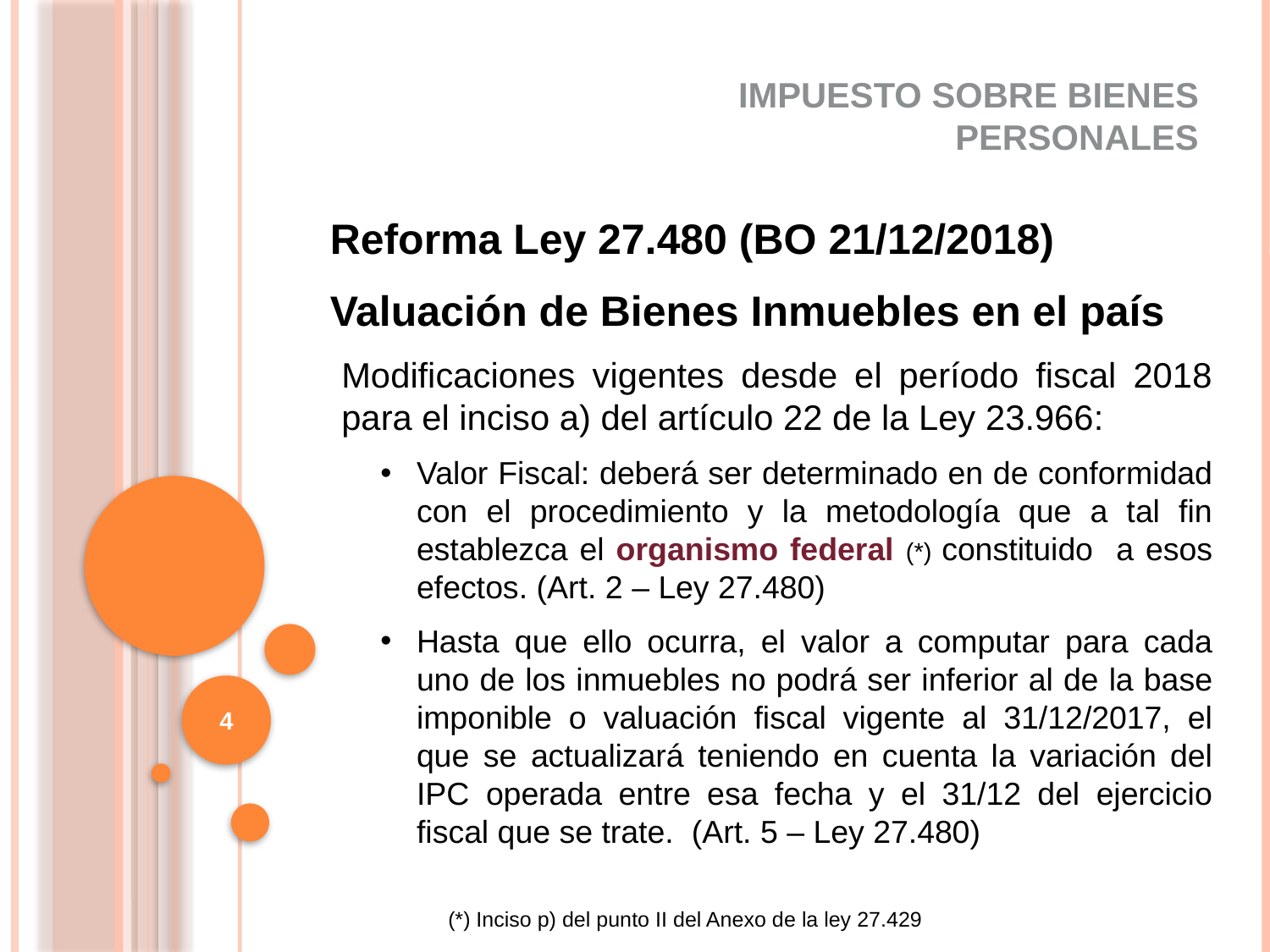

IMPUESTO SOBRE BIENES PERSONALES
Reforma Ley 27.480 (BO 21/12/2018)
Valuación de Bienes Inmuebles en el país
Modificaciones vigentes desde el período fiscal 2018 para el inciso a) del artículo 22 de la Ley 23.966:
Valor Fiscal: deberá ser determinado en de conformidad con el procedimiento y la metodología que a tal fin establezca el organismo federal (*) constituido  a esos efectos. (Art. 2 – Ley 27.480)
Hasta que ello ocurra, el valor a computar para cada uno de los inmuebles no podrá ser inferior al de la base imponible o valuación fiscal vigente al 31/12/2017, el que se actualizará teniendo en cuenta la variación del IPC operada entre esa fecha y el 31/12 del ejercicio fiscal que se trate.  (Art. 5 – Ley 27.480)
4
(*) Inciso p) del punto II del Anexo de la ley 27.429